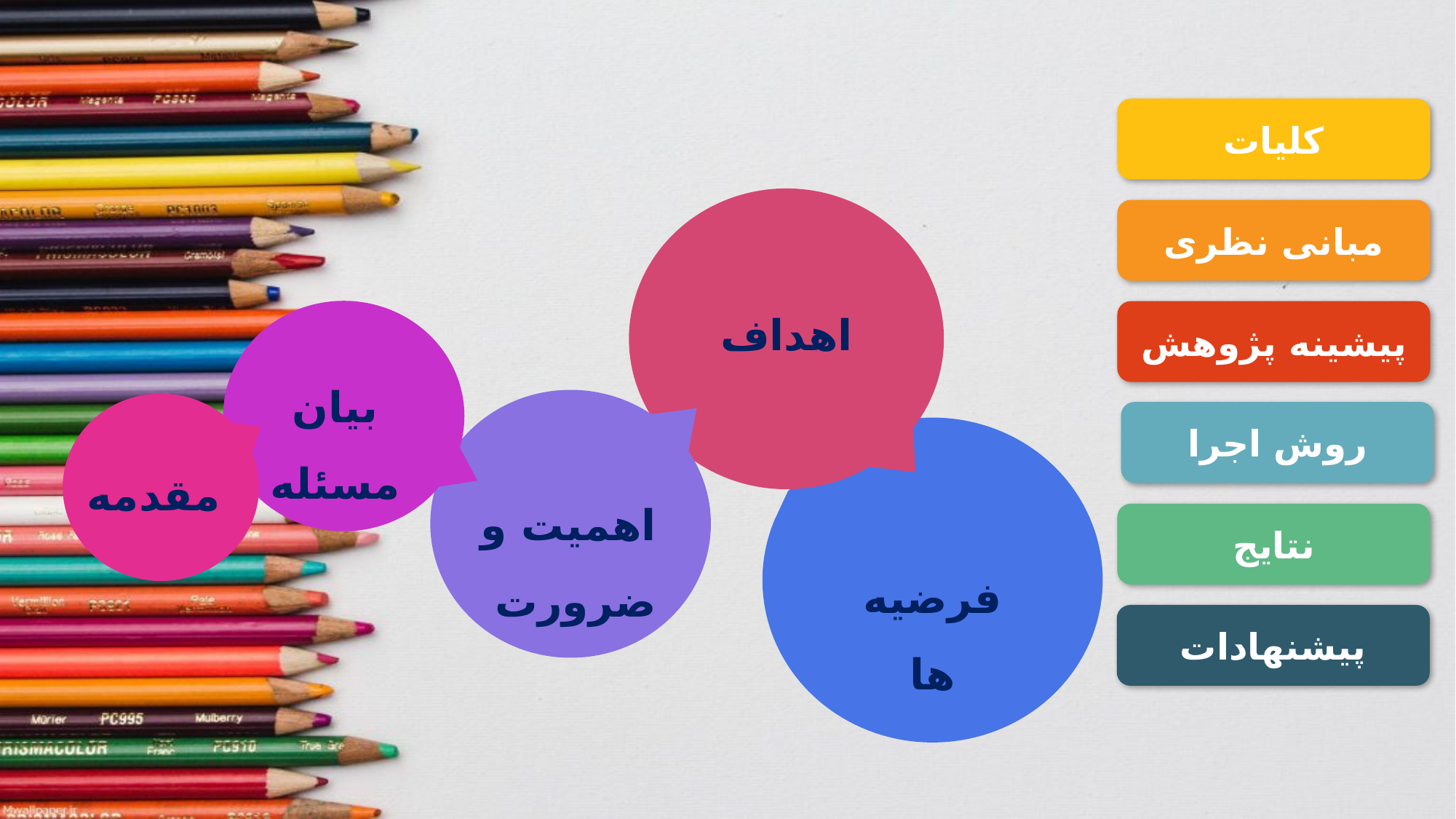

کلیات
مبانی نظری
پیشینه پژوهش
روش اجرا
نتایج
پیشنهادات

اهداف

بیان مسئله

مقدمه
اهمیت و ضرورت

فرضیه ها